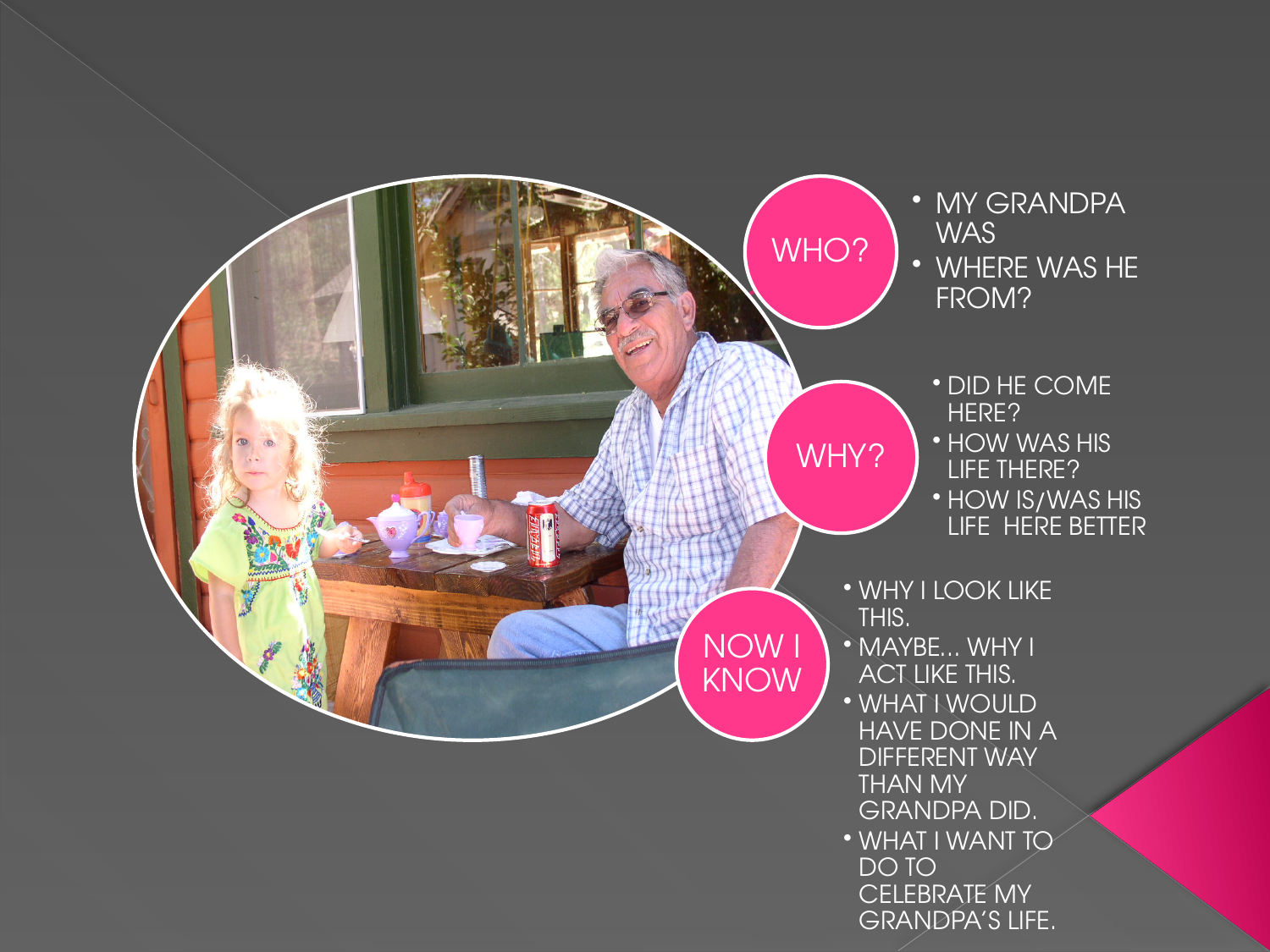

WHO?
MY GRANDPA WAS
WHERE WAS HE FROM?
WHY?
DID HE COME HERE?
HOW WAS HIS LIFE THERE?
HOW IS/WAS HIS LIFE  HERE BETTER
NOW I KNOW

WHY I LOOK LIKE THIS.
MAYBE… WHY I ACT LIKE THIS.
WHAT I WOULD HAVE DONE IN A DIFFERENT WAY THAN MY GRANDPA DID.
WHAT I WANT TO DO TO CELEBRATE MY GRANDPA’S LIFE.